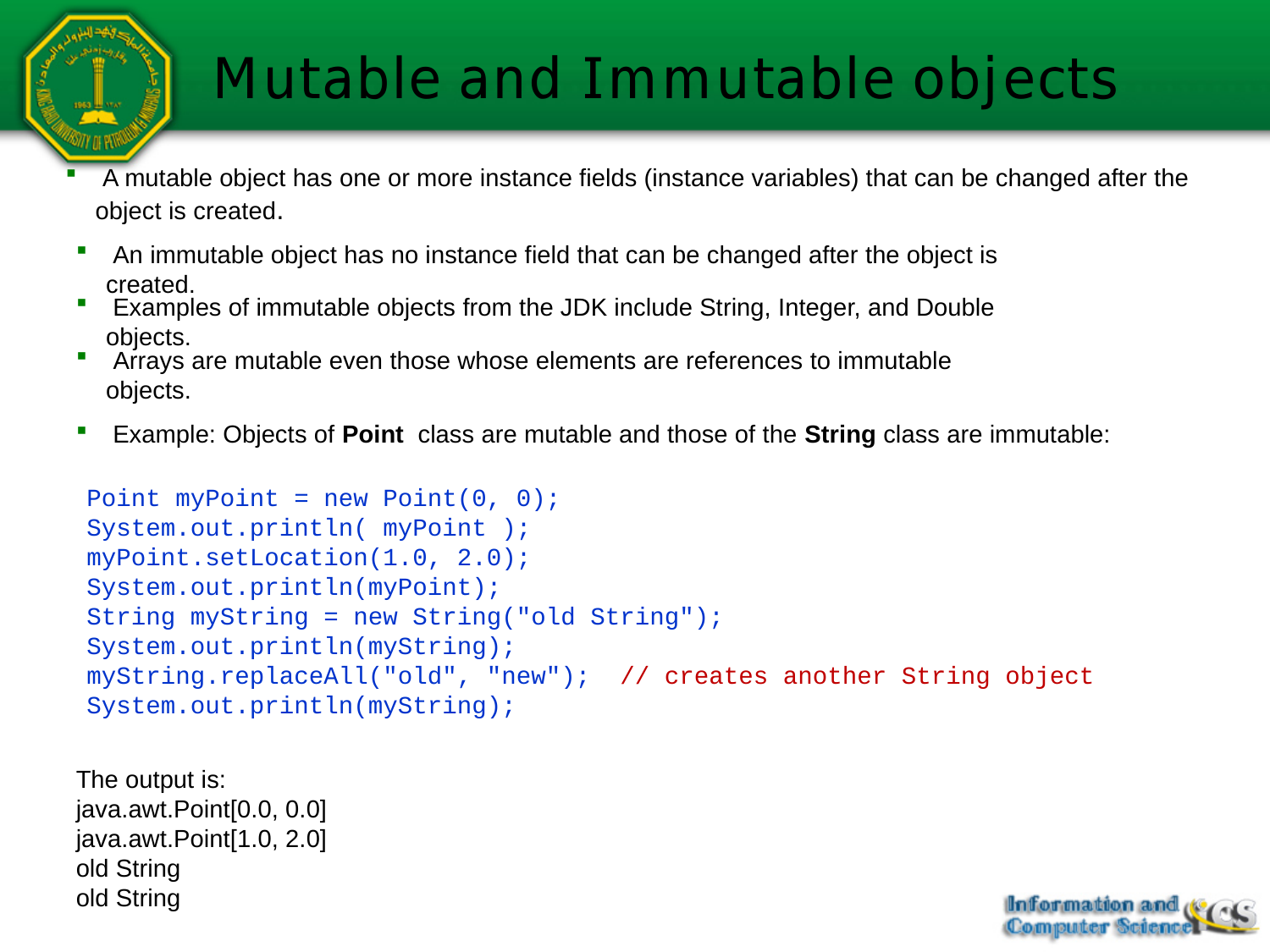

# Mutable and Immutable objects
 A mutable object has one or more instance fields (instance variables) that can be changed after the object is created.
 An immutable object has no instance field that can be changed after the object is created.
 Examples of immutable objects from the JDK include String, Integer, and Double objects.
 Arrays are mutable even those whose elements are references to immutable objects.
 Example: Objects of Point  class are mutable and those of the String class are immutable:
Point myPoint = new Point(0, 0);
System.out.println( myPoint );
myPoint.setLocation(1.0, 2.0);
System.out.println(myPoint);
String myString = new String("old String");
System.out.println(myString);
myString.replaceAll("old", "new");  // creates another String object
System.out.println(myString);
The output is:
java.awt.Point[0.0, 0.0]
java.awt.Point[1.0, 2.0]
old String
old String